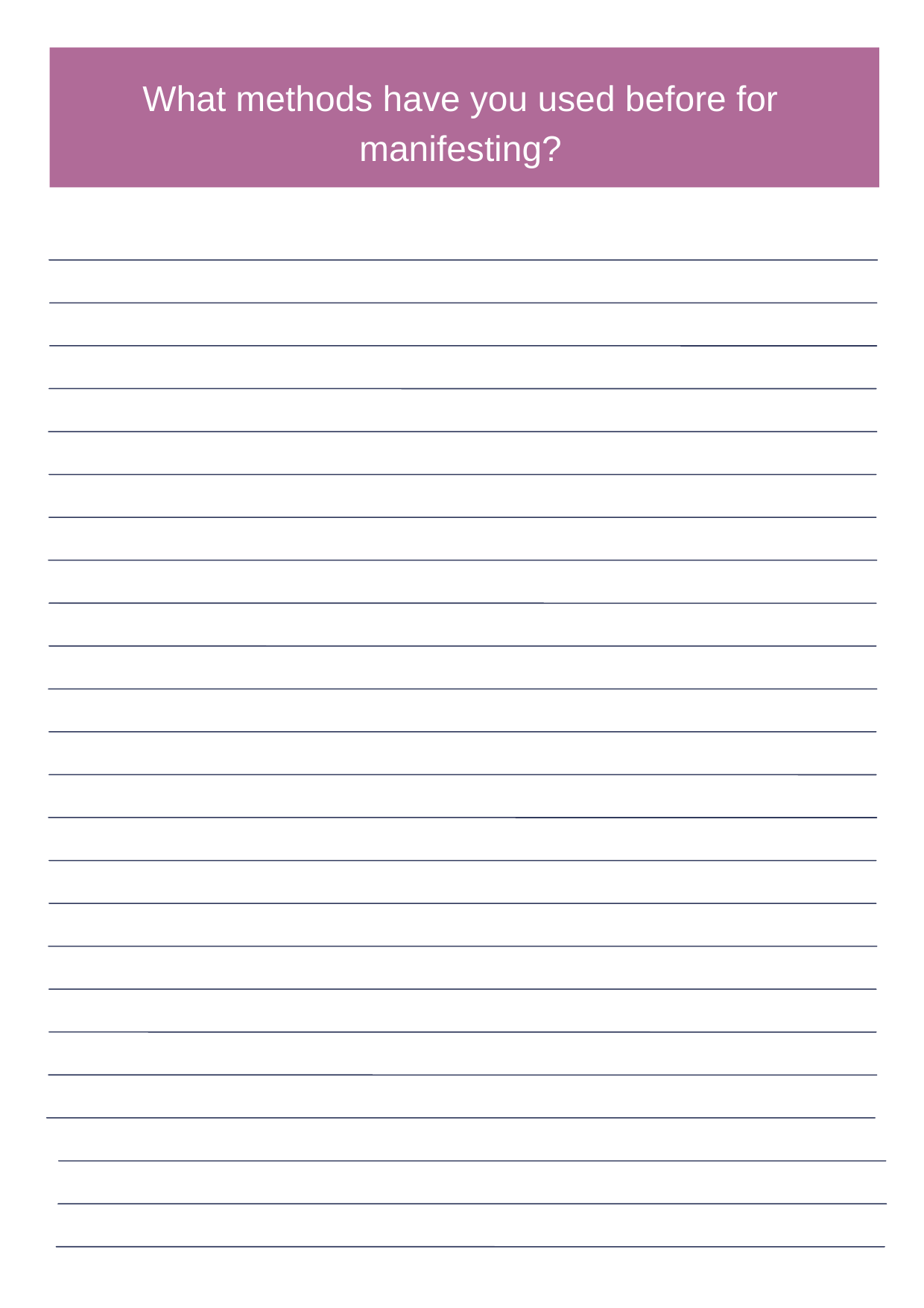

What methods have you used before for manifesting?